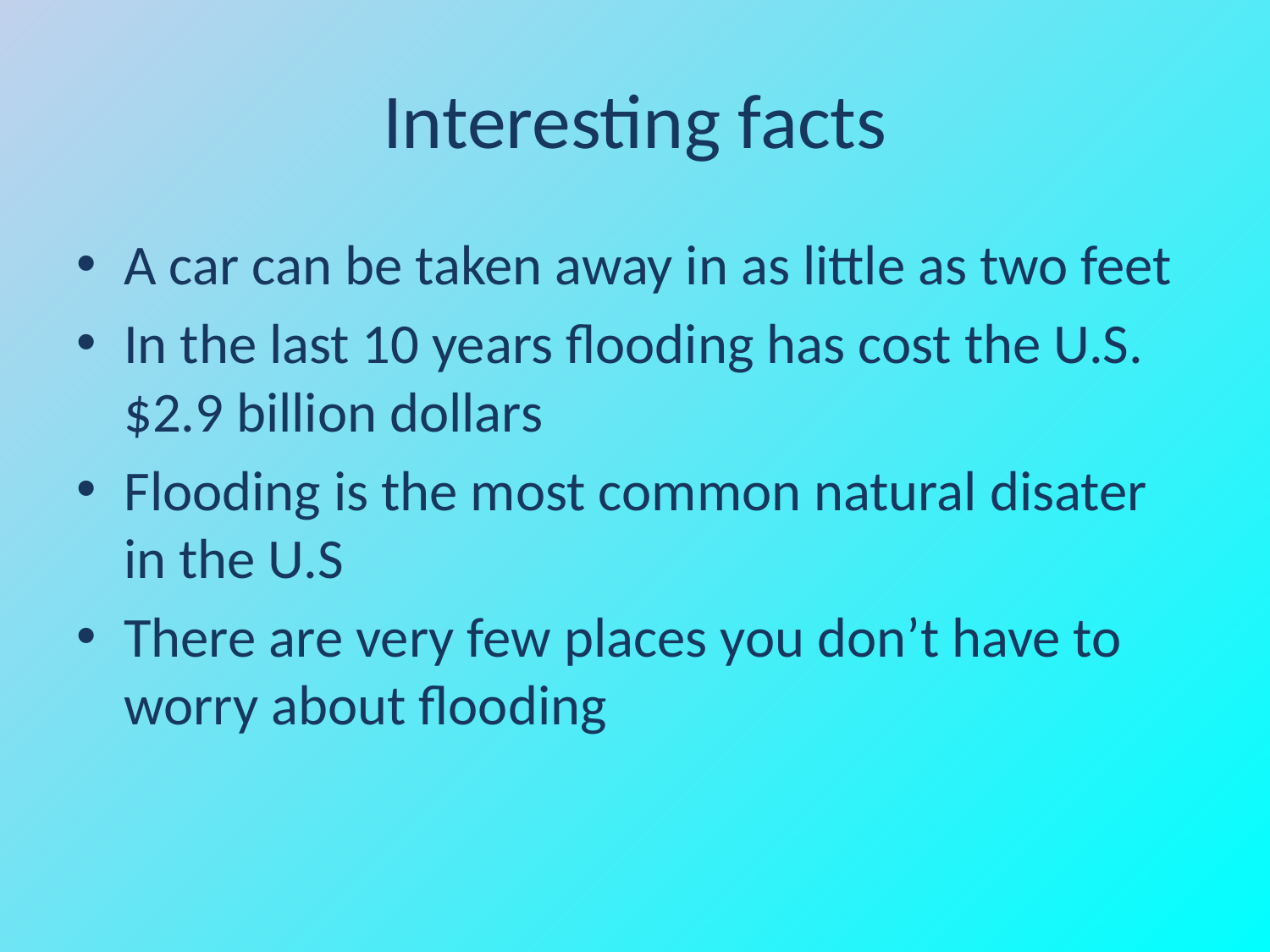

# Interesting facts
A car can be taken away in as little as two feet
In the last 10 years flooding has cost the U.S. $2.9 billion dollars
Flooding is the most common natural disater in the U.S
There are very few places you don’t have to worry about flooding